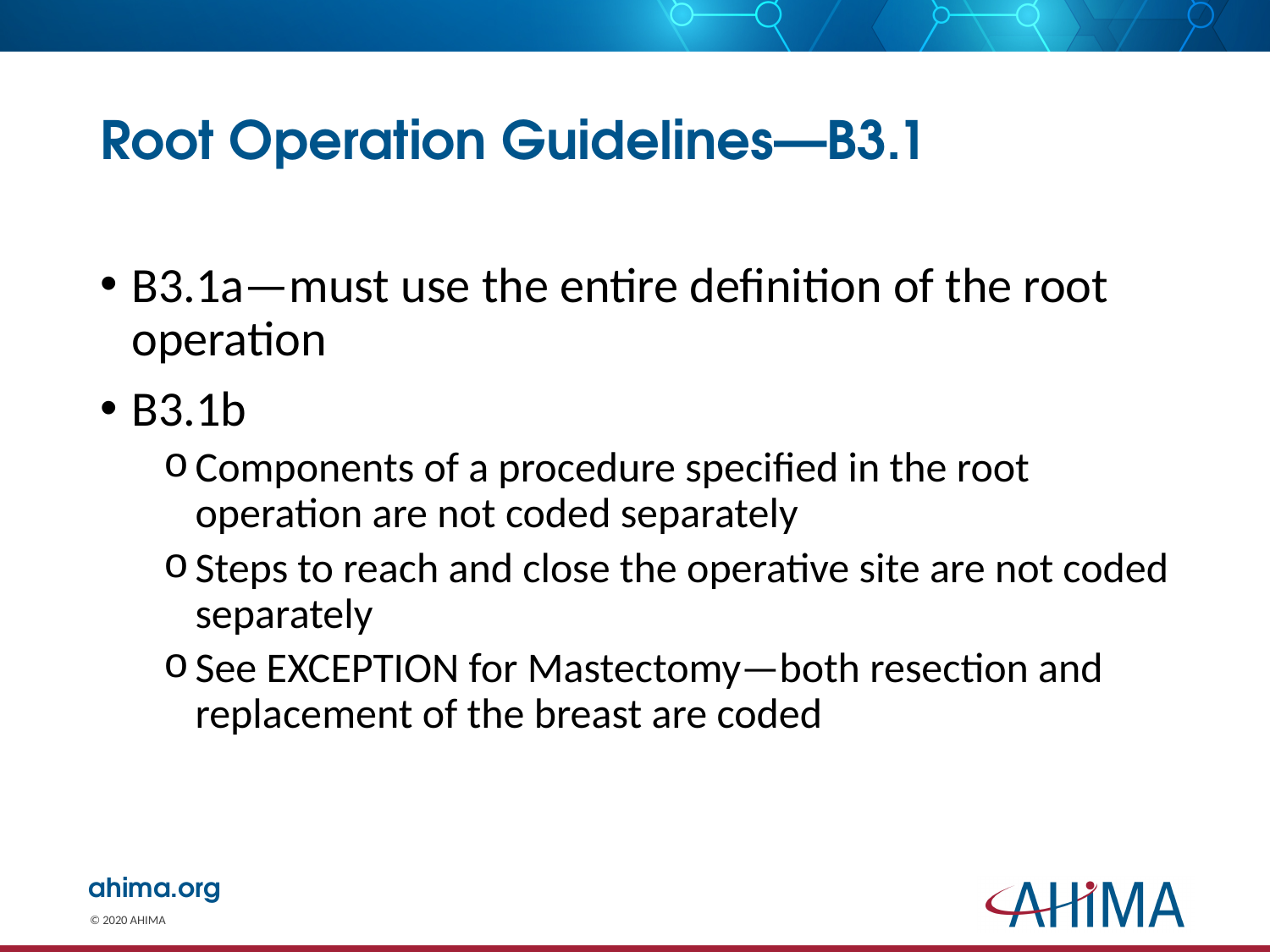

# Root Operation Guidelines—B3.1
B3.1a—must use the entire definition of the root operation
B3.1b
Components of a procedure specified in the root operation are not coded separately
Steps to reach and close the operative site are not coded separately
See EXCEPTION for Mastectomy—both resection and replacement of the breast are coded